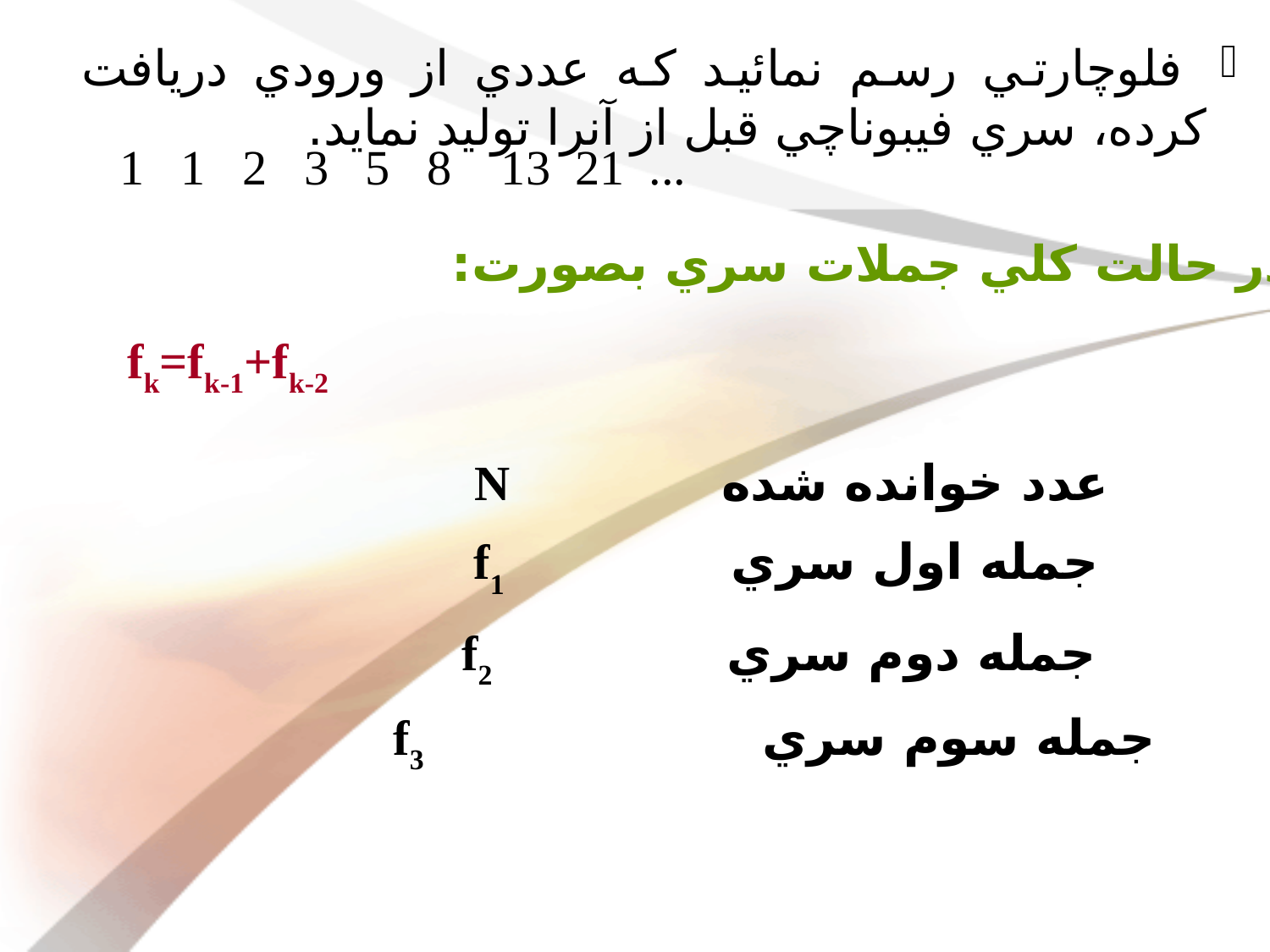

فلوچارتي رسم نمائيد كه عددي از ورودي دريافت كرده، سري فيبوناچي قبل از آنرا توليد نمايد.
1   1   2   3   5   8    13  21  ...
در حالت كلي جملات سري بصورت:
fk=fk-1+fk-2

عدد خوانده شده		N

جمله اول سري  	  	f1

جمله دوم سري  		 f2

جمله سوم سري			 f3